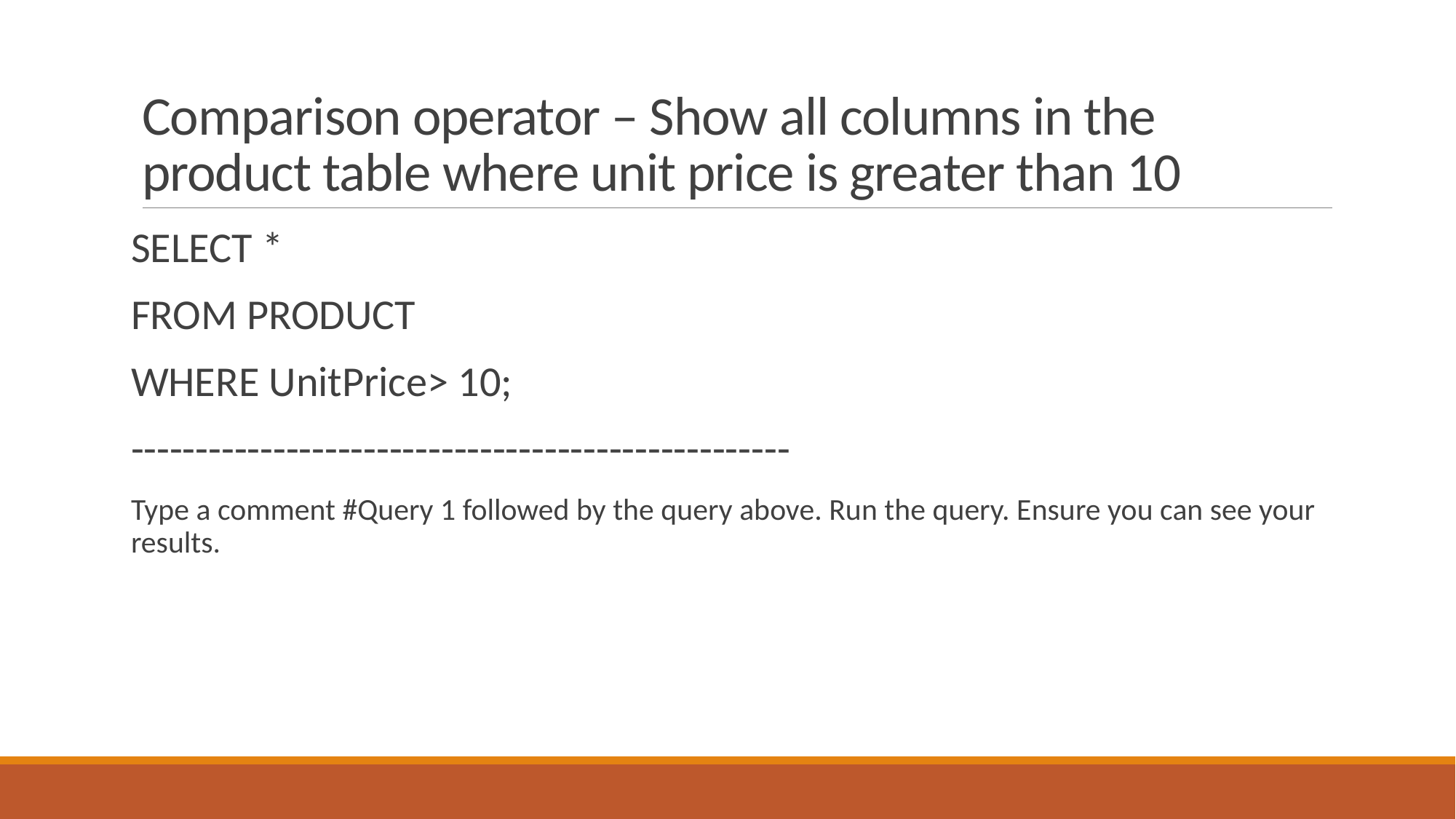

# Comparison operator – Show all columns in the product table where unit price is greater than 10
SELECT *
FROM PRODUCT
WHERE UnitPrice> 10;
---------------------------------------------------
Type a comment #Query 1 followed by the query above. Run the query. Ensure you can see your results.